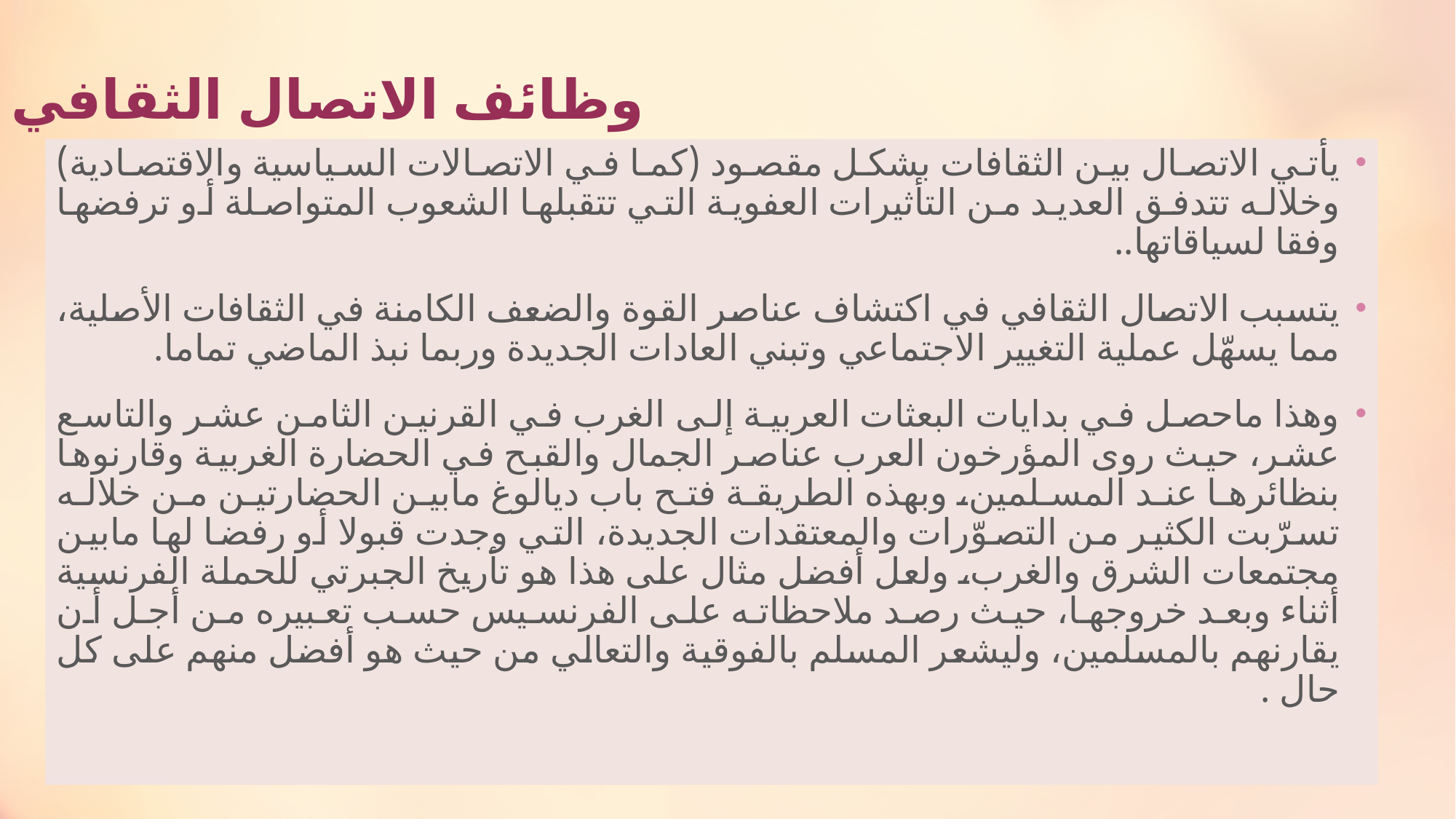

# وظائف الاتصال الثقافي
يأتي الاتصال بين الثقافات بشكل مقصود (كما في الاتصالات السياسية والاقتصادية) وخلاله تتدفق العديد من التأثيرات العفوية التي تتقبلها الشعوب المتواصلة أو ترفضها وفقا لسياقاتها..
يتسبب الاتصال الثقافي في اكتشاف عناصر القوة والضعف الكامنة في الثقافات الأصلية، مما يسهّل عملية التغيير الاجتماعي وتبني العادات الجديدة وربما نبذ الماضي تماما.
وهذا ماحصل في بدايات البعثات العربية إلى الغرب في القرنين الثامن عشر والتاسع عشر، حيث روى المؤرخون العرب عناصر الجمال والقبح في الحضارة الغربية وقارنوها بنظائرها عند المسلمين، وبهذه الطريقة فتح باب ديالوغ مابين الحضارتين من خلاله تسرّبت الكثير من التصوّرات والمعتقدات الجديدة، التي وجدت قبولا أو رفضا لها مابين مجتمعات الشرق والغرب، ولعل أفضل مثال على هذا هو تأريخ الجبرتي للحملة الفرنسية أثناء وبعد خروجها، حيث رصد ملاحظاته على الفرنسيس حسب تعبيره من أجل أن يقارنهم بالمسلمين، وليشعر المسلم بالفوقية والتعالي من حيث هو أفضل منهم على كل حال .